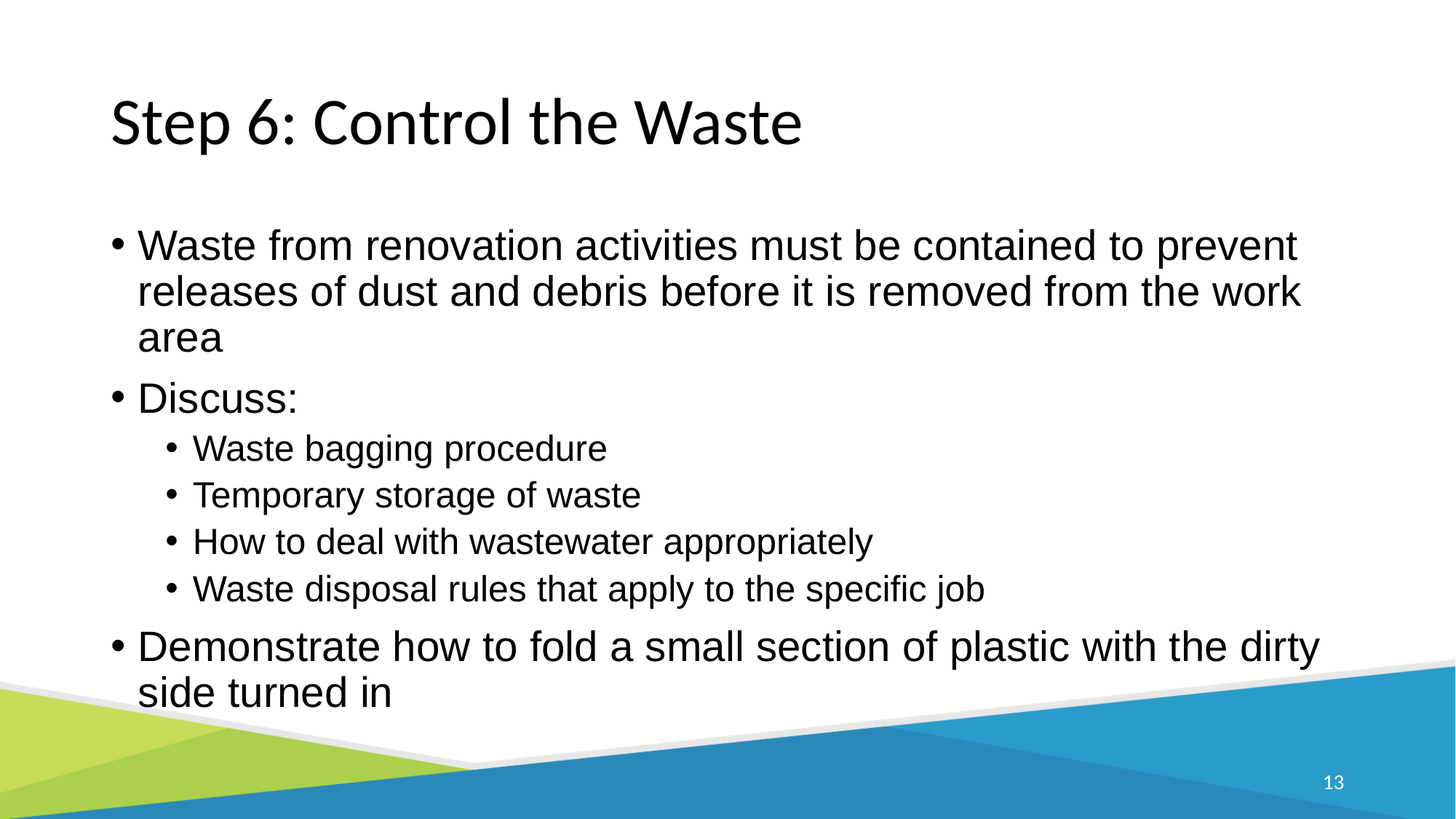

# Step 6: Control the Waste
Waste from renovation activities must be contained to prevent releases of dust and debris before it is removed from the work area
Discuss:
Waste bagging procedure
Temporary storage of waste
How to deal with wastewater appropriately
Waste disposal rules that apply to the specific job
Demonstrate how to fold a small section of plastic with the dirty side turned in
13